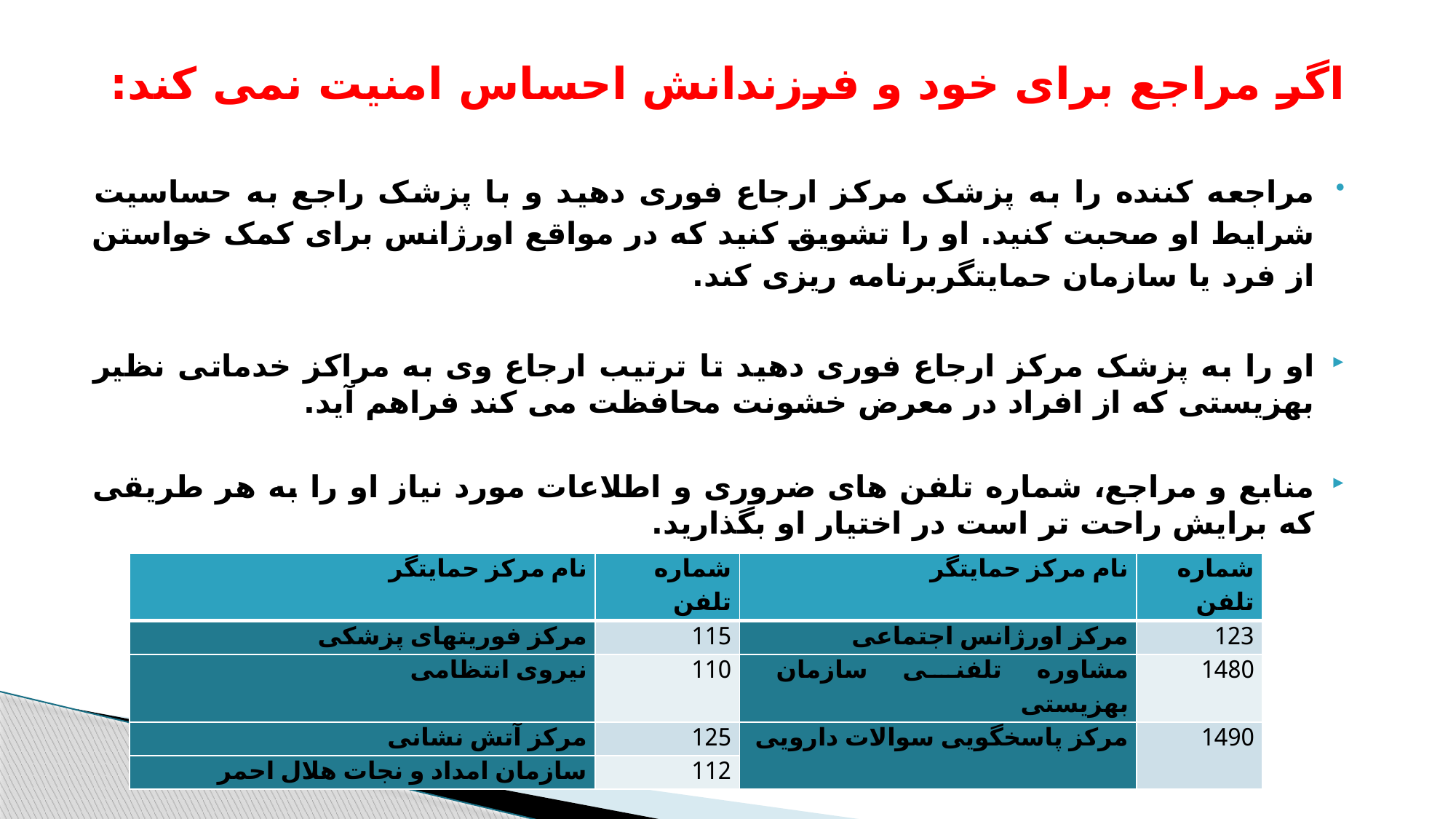

# اگر مراجع برای خود و فرزندانش احساس امنیت نمی کند:
مراجعه کننده را به پزشک مرکز ارجاع فوری دهید و با پزشک راجع به حساسیت شرایط او صحبت کنید. او را تشویق کنید که در مواقع اورژانس برای کمک خواستن از فرد یا سازمان حمایتگربرنامه ریزی کند.

او را به پزشک مرکز ارجاع فوری دهید تا ترتیب ارجاع وی به مراکز خدماتی نظیر بهزیستی که از افراد در معرض خشونت محافظت می کند فراهم آید.

منابع و مراجع، شماره تلفن های ضروری و اطلاعات مورد نیاز او را به هر طریقی که برایش راحت تر است در اختیار او بگذارید.

| نام مرکز حمایتگر | شماره تلفن | نام مرکز حمایتگر | شماره تلفن |
| --- | --- | --- | --- |
| مرکز فوریتهای پزشکی | 115 | مرکز اورژانس اجتماعی | 123 |
| نیروی انتظامی | 110 | مشاوره تلفنی سازمان بهزیستی | 1480 |
| مرکز آتش نشانی | 125 | مرکز پاسخگویی سوالات دارویی | 1490 |
| سازمان امداد و نجات هلال احمر | 112 |  |  |